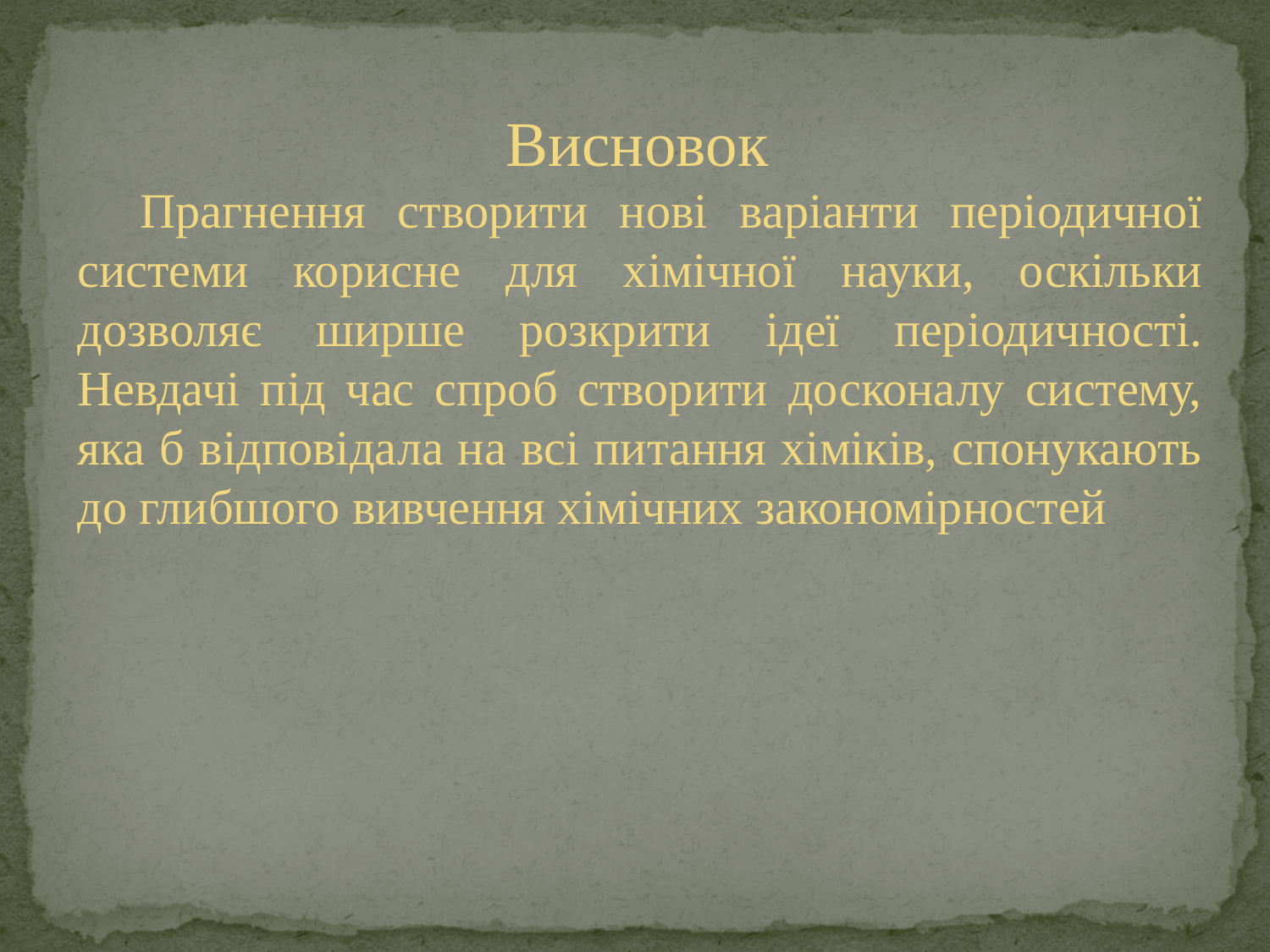

Висновок
Прагнення створити нові варіанти періодичної системи корисне для хімічної науки, оскільки дозволяє ширше розкрити ідеї періодичності. Невдачі під час спроб створити досконалу систему, яка б відповідала на всі питання хіміків, спонукають до глибшого вивчення хімічних закономірностей